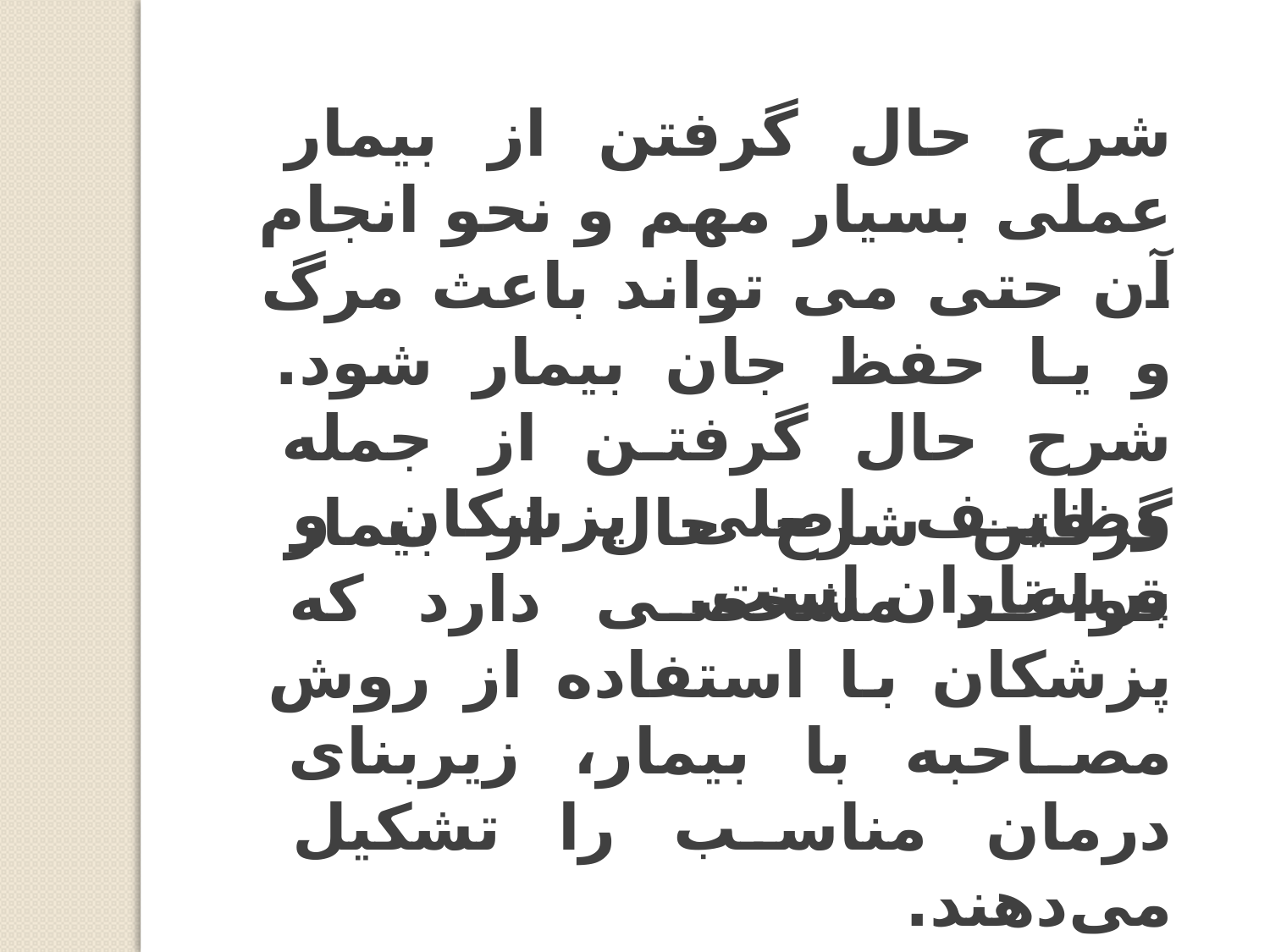

شرح حال گرفتن از بیمار عملی بسیار مهم و نحو انجام آن حتی می تواند باعث مرگ و یا حفظ جان بیمار شود. شرح حال گرفتن از جمله وظایف اصلی پزشکان و پرستاران است.
گرفتن شرح‌ حال از بیمار قواعد مشخصی دارد که پزشکان با استفاده از روش مصاحبه با بیمار، زیربنای درمان مناسب را تشکیل می‌دهند.